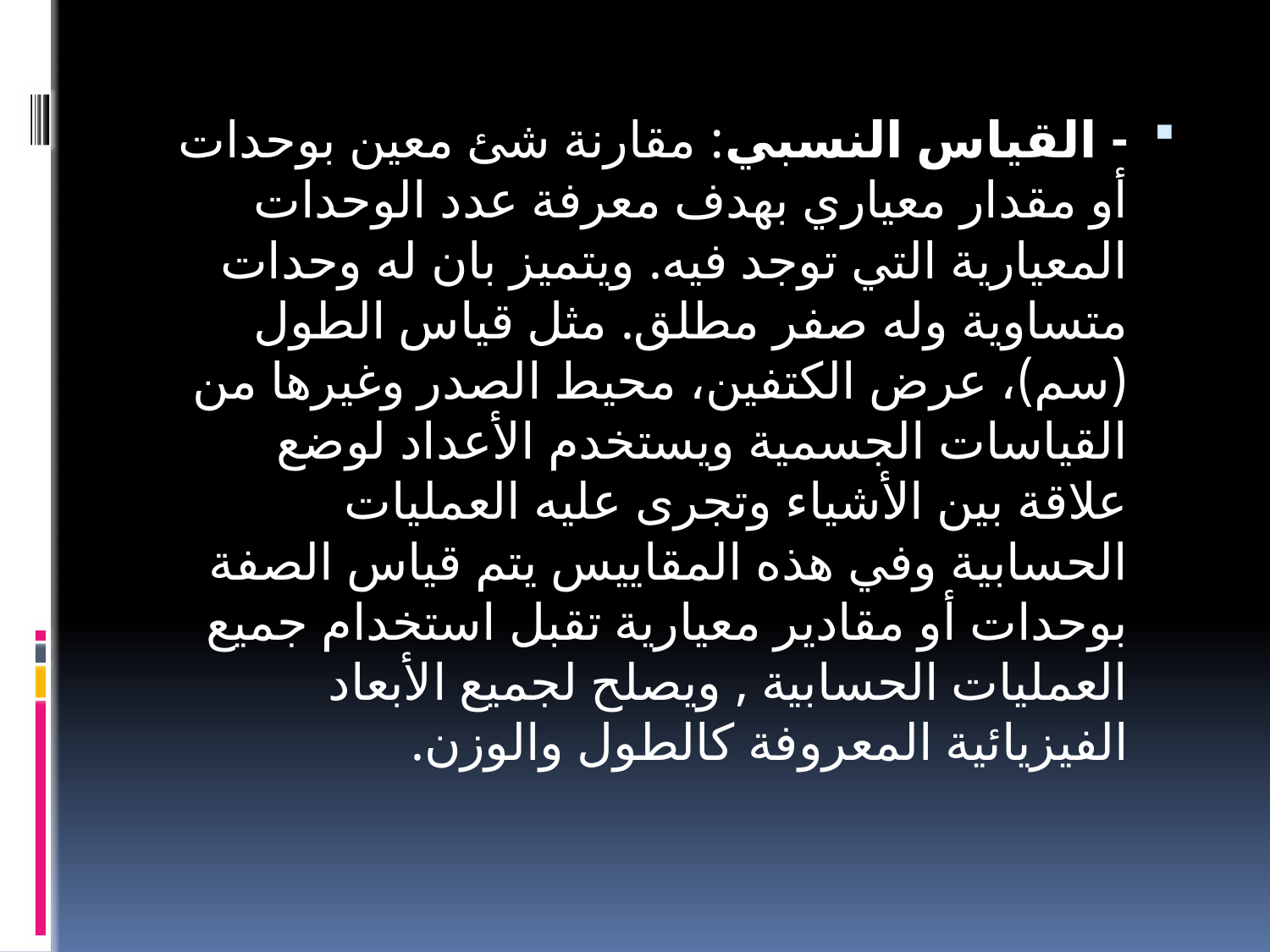

- القياس النسبي: مقارنة شئ معين بوحدات أو مقدار معياري بهدف معرفة عدد الوحدات المعيارية التي توجد فيه. ويتميز بان له وحدات متساوية وله صفر مطلق. مثل قياس الطول (سم)، عرض الكتفين، محيط الصدر وغيرها من القياسات الجسمية ويستخدم الأعداد لوضع علاقة بين الأشياء وتجرى عليه العمليات الحسابية وفي هذه المقاييس يتم قياس الصفة بوحدات أو مقادير معيارية تقبل استخدام جميع العمليات الحسابية , ويصلح لجميع الأبعاد الفيزيائية المعروفة كالطول والوزن.